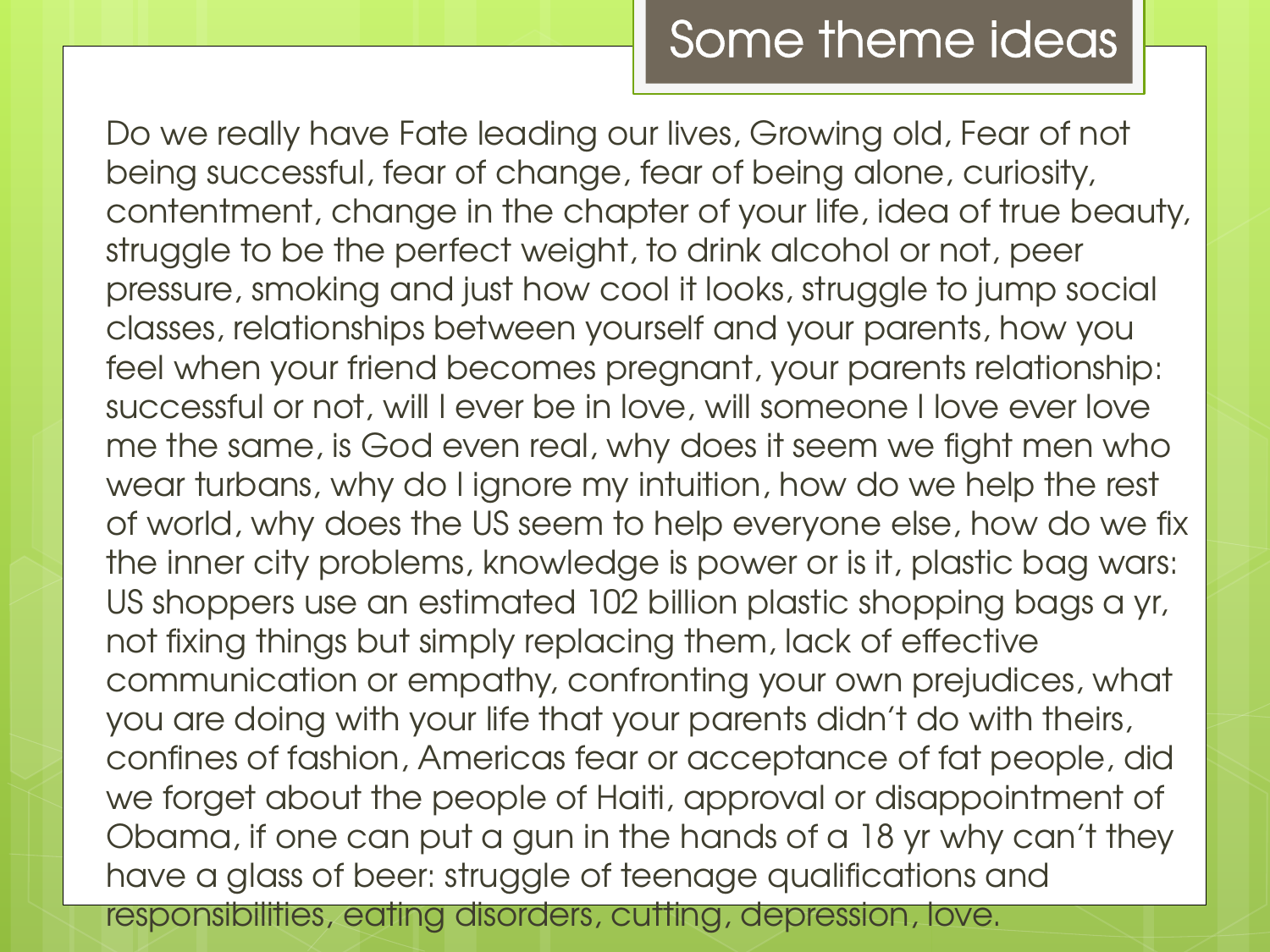

Some theme ideas
Do we really have Fate leading our lives, Growing old, Fear of not being successful, fear of change, fear of being alone, curiosity, contentment, change in the chapter of your life, idea of true beauty, struggle to be the perfect weight, to drink alcohol or not, peer pressure, smoking and just how cool it looks, struggle to jump social classes, relationships between yourself and your parents, how you feel when your friend becomes pregnant, your parents relationship: successful or not, will I ever be in love, will someone I love ever love me the same, is God even real, why does it seem we fight men who wear turbans, why do I ignore my intuition, how do we help the rest of world, why does the US seem to help everyone else, how do we fix the inner city problems, knowledge is power or is it, plastic bag wars: US shoppers use an estimated 102 billion plastic shopping bags a yr, not fixing things but simply replacing them, lack of effective communication or empathy, confronting your own prejudices, what you are doing with your life that your parents didn’t do with theirs, confines of fashion, Americas fear or acceptance of fat people, did we forget about the people of Haiti, approval or disappointment of Obama, if one can put a gun in the hands of a 18 yr why can’t they have a glass of beer: struggle of teenage qualifications and responsibilities, eating disorders, cutting, depression, love.